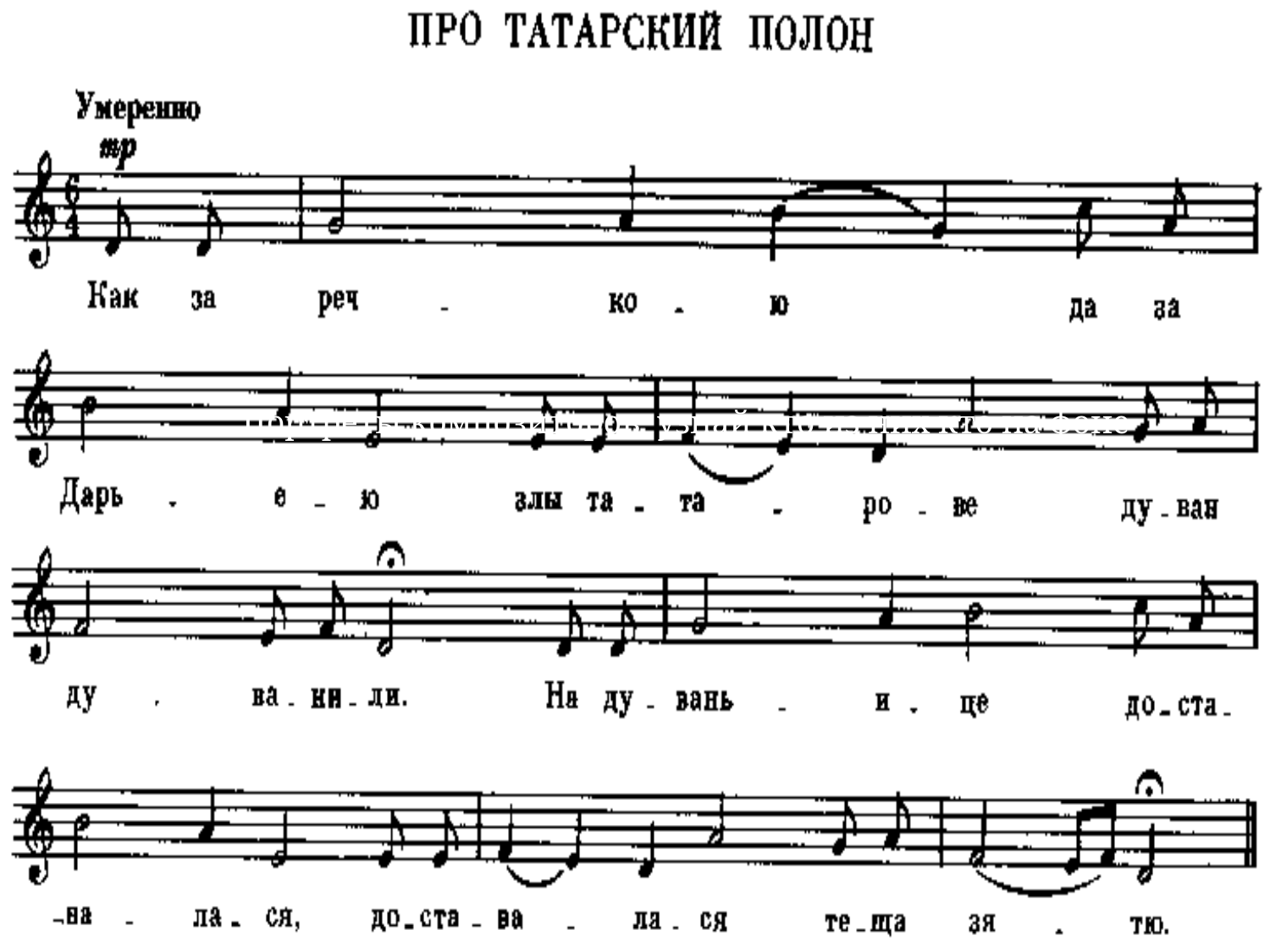

Портреты композиторов  узнай кто из них кто на фоне
тропки